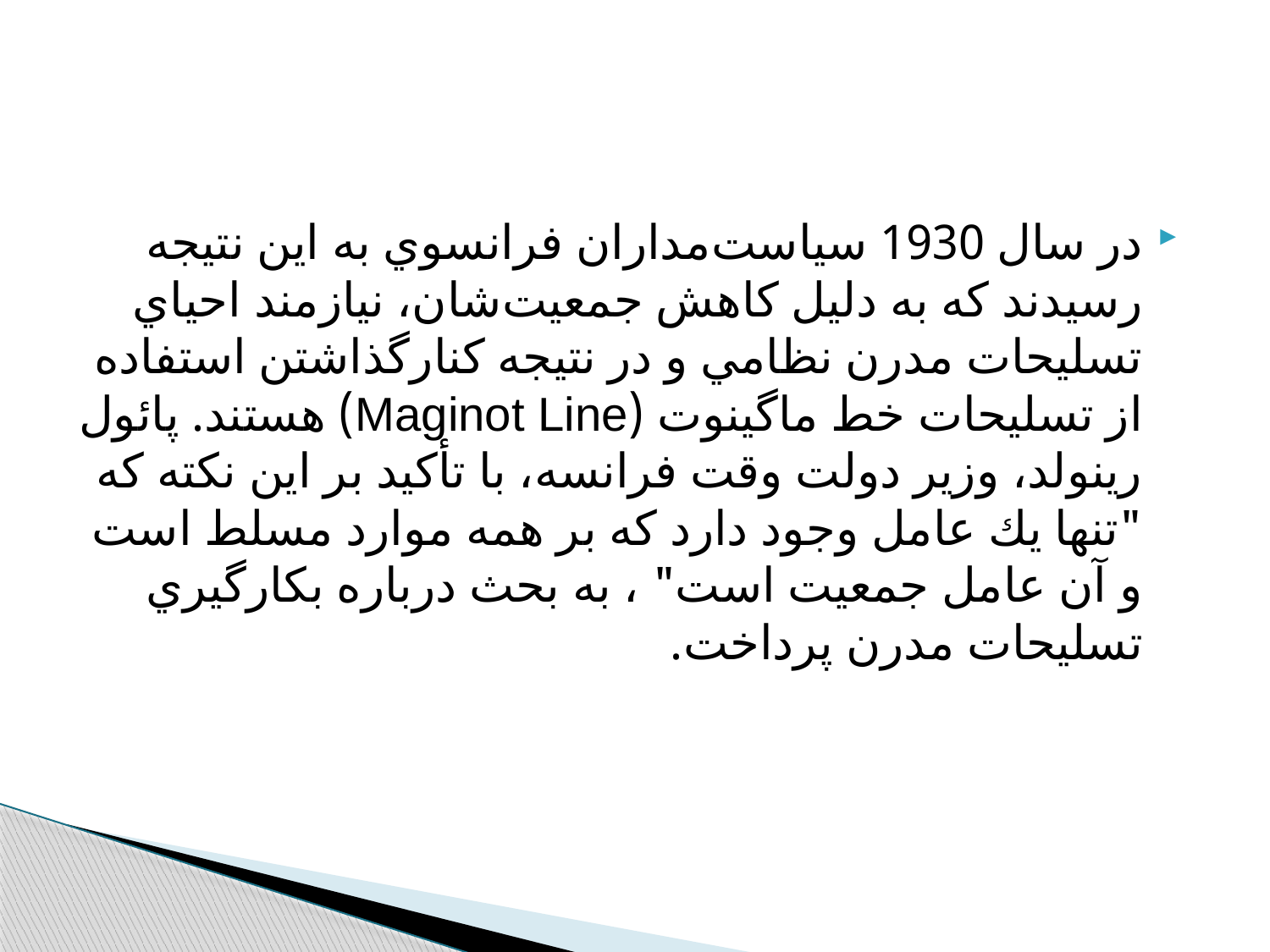

در سال 1930 سياست‌مداران فرانسوي به اين نتيجه رسيدند كه به دليل كاهش جمعيت‌شان، نيازمند احياي تسليحات مدرن نظامي و در نتيجه كنارگذاشتن استفاده از تسليحات خط ماگينوت (Maginot Line) هستند. پائول رينولد، وزير دولت وقت فرانسه، با تأكيد بر اين نكته كه "تنها يك عامل وجود دارد كه بر همه‌ موارد مسلط است و آن عامل جمعيت است" ، به بحث درباره بكارگيري تسليحات مدرن پرداخت.